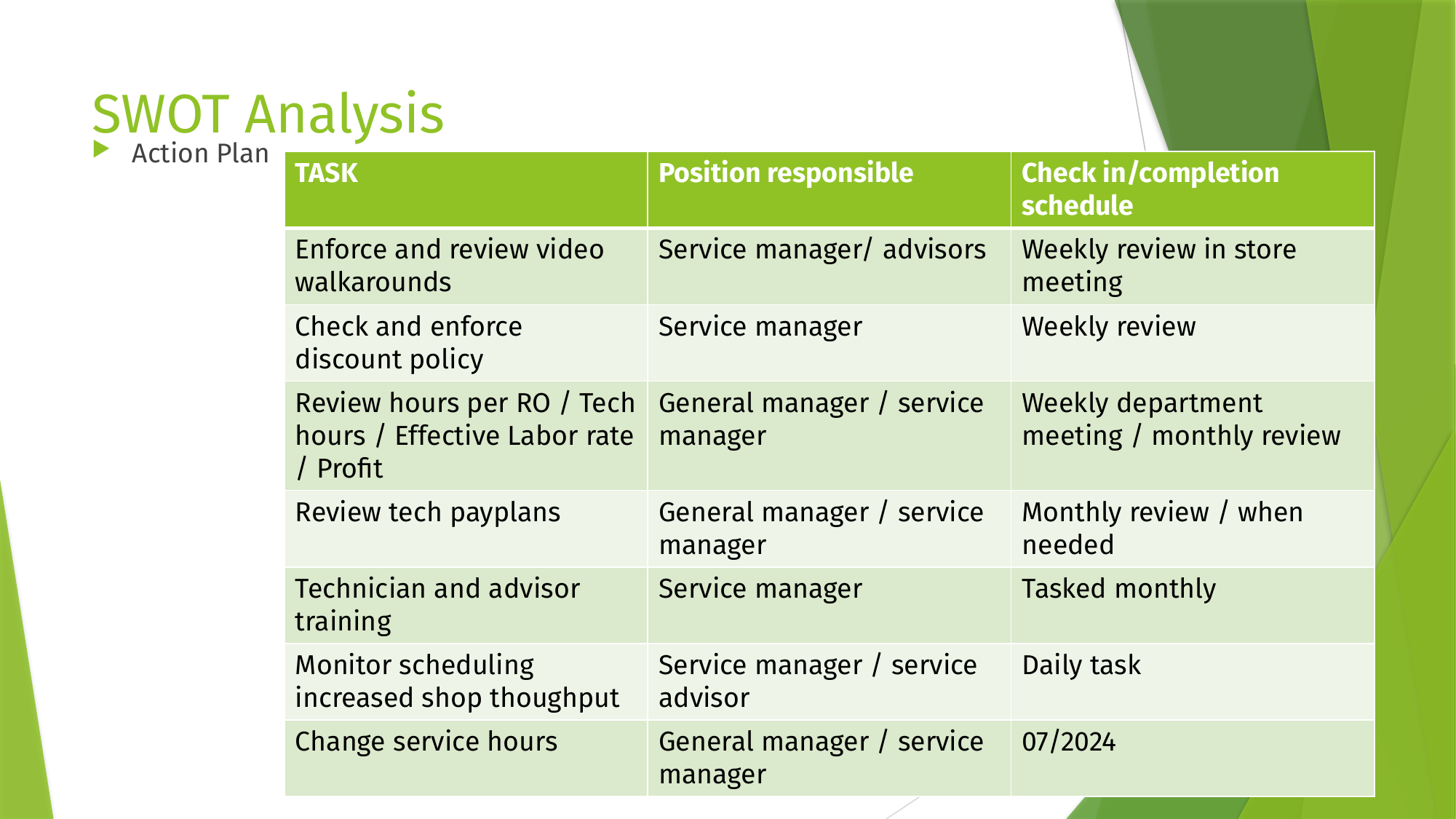

# SWOT Analysis
Action Plan

| TASK | Position responsible | Check in/completion schedule |
| --- | --- | --- |
| Enforce and review video walkarounds | Service manager/ advisors | Weekly review in store meeting |
| Check and enforce discount policy | Service manager | Weekly review |
| Review hours per RO / Tech hours / Effective Labor rate / Profit | General manager / service manager | Weekly department meeting / monthly review |
| Review tech payplans | General manager / service manager | Monthly review / when needed |
| Technician and advisor training | Service manager | Tasked monthly |
| Monitor scheduling increased shop thoughput | Service manager / service advisor | Daily task |
| Change service hours | General manager / service manager | 07/2024 |